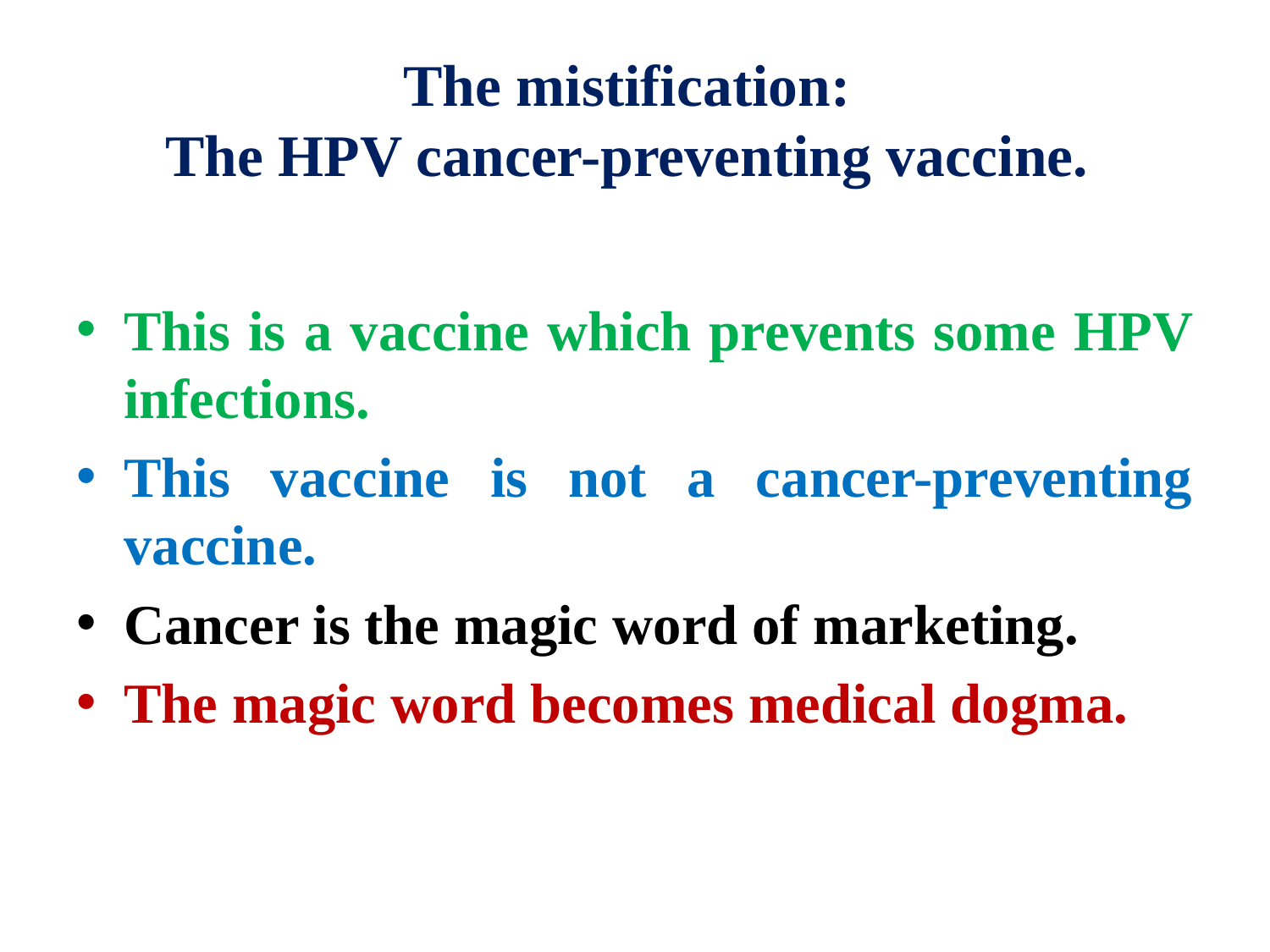

# The mistification: The HPV cancer-preventing vaccine.
This is a vaccine which prevents some HPV infections.
This vaccine is not a cancer-preventing vaccine.
Cancer is the magic word of marketing.
The magic word becomes medical dogma.